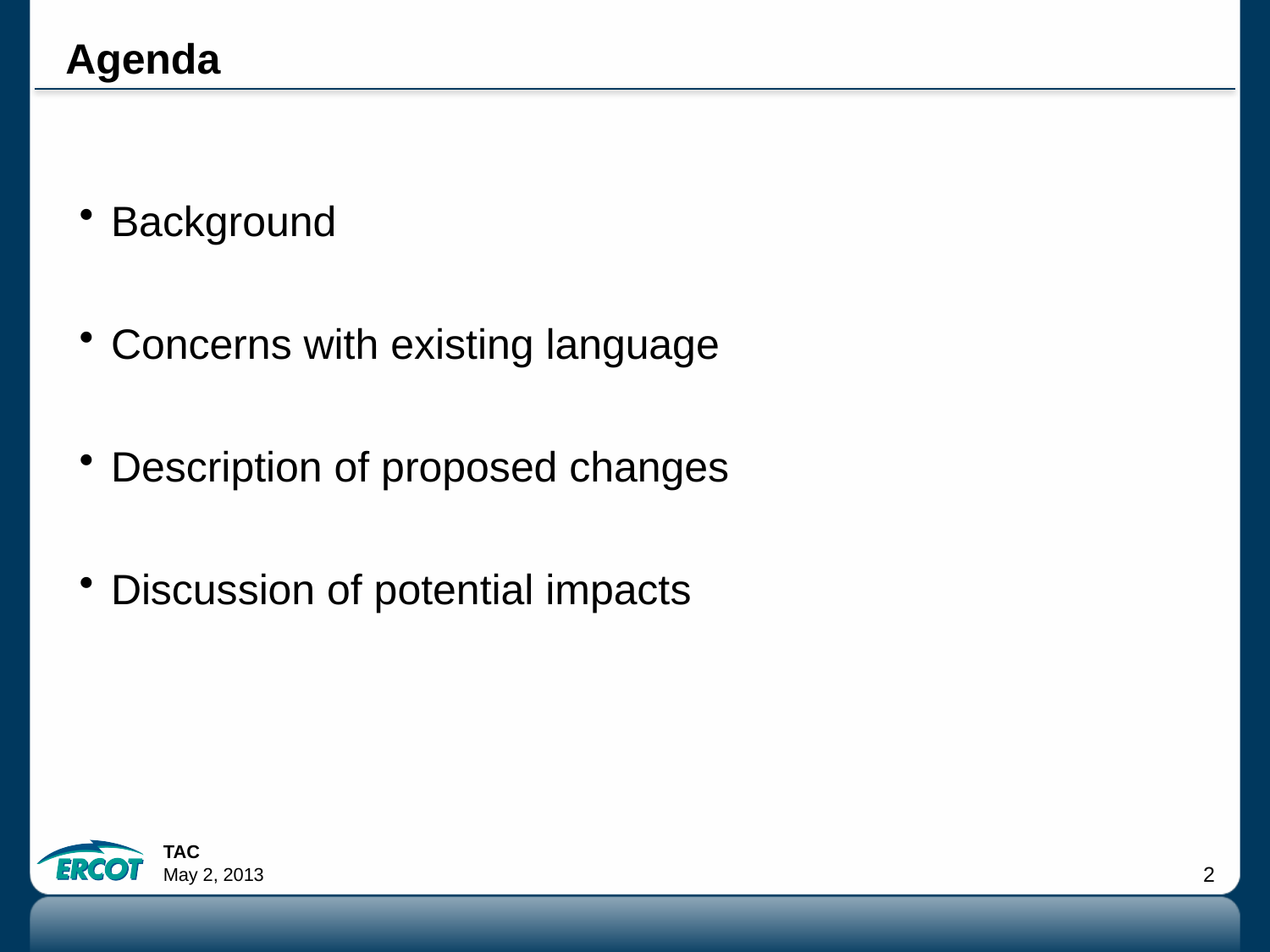

# Agenda
Background

Concerns with existing language

Description of proposed changes

Discussion of potential impacts